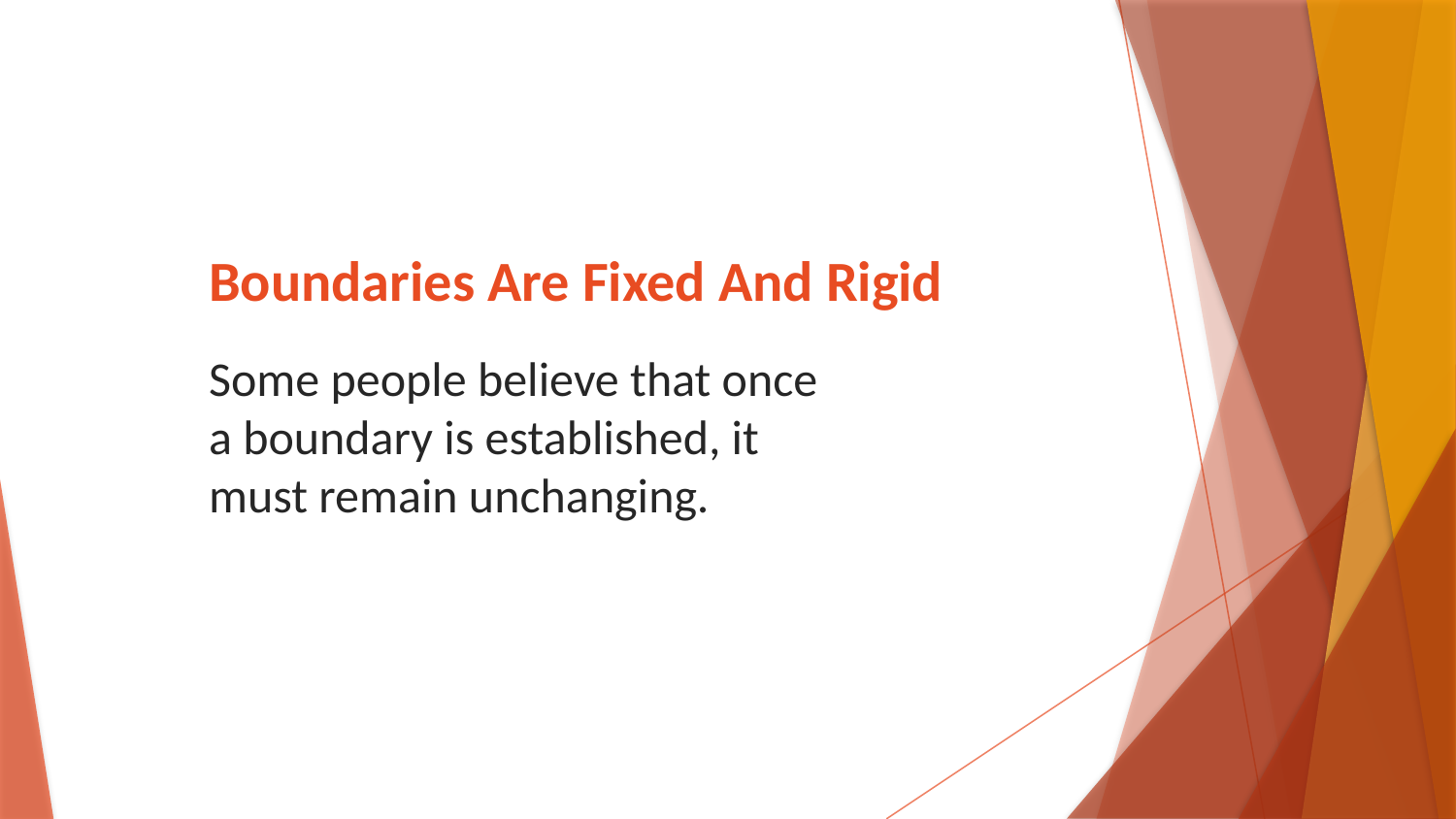

# Boundaries Are Fixed And Rigid
Some people believe that once a boundary is established, it must remain unchanging.